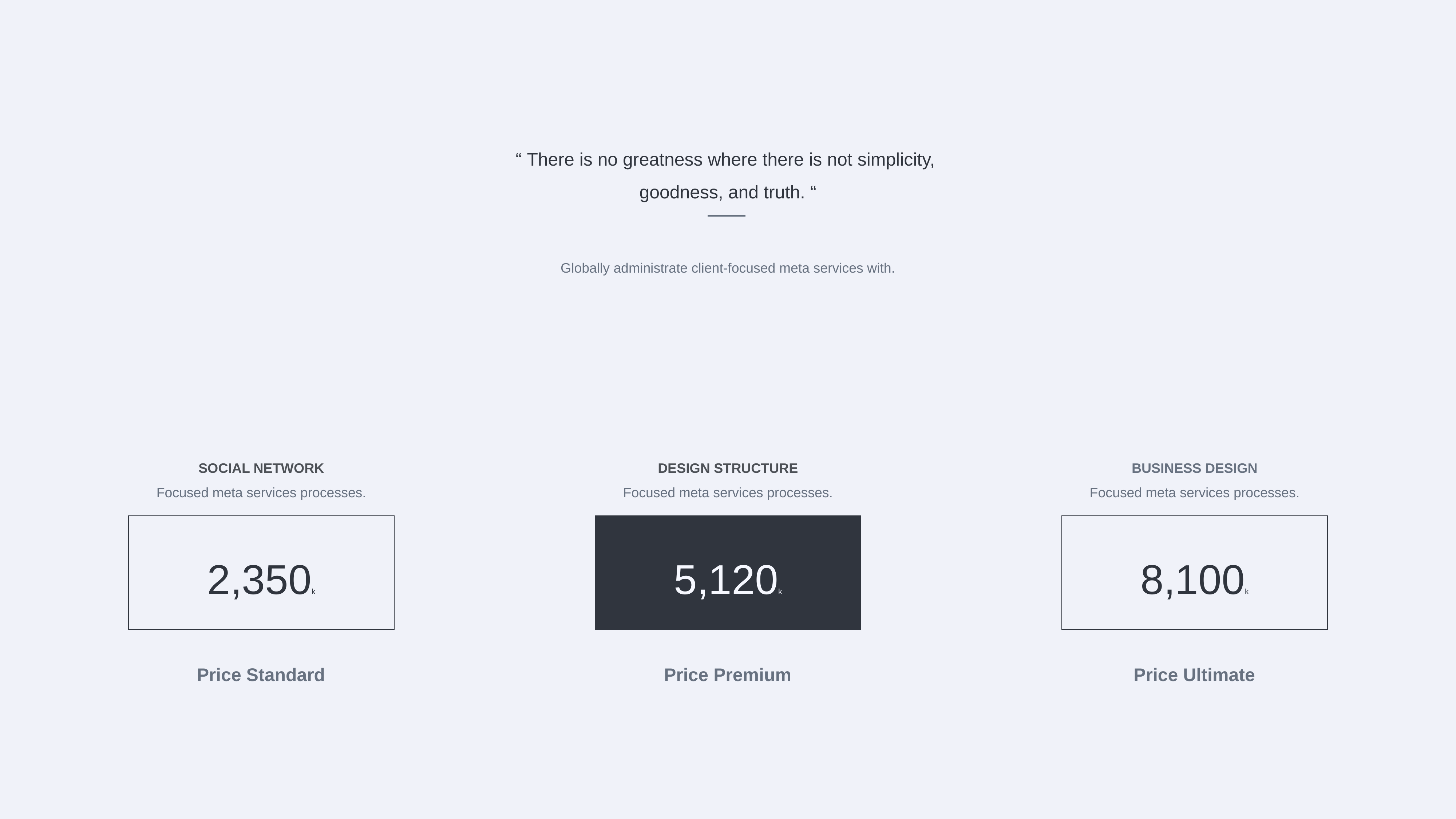

“ There is no greatness where there is not simplicity,
goodness, and truth. “
Globally administrate client-focused meta services with.
SOCIAL NETWORK
Focused meta services processes.
2,350k
Price Standard
DESIGN STRUCTURE
Focused meta services processes.
5,120k
Price Premium
BUSINESS DESIGN
Focused meta services processes.
8,100k
Price Ultimate